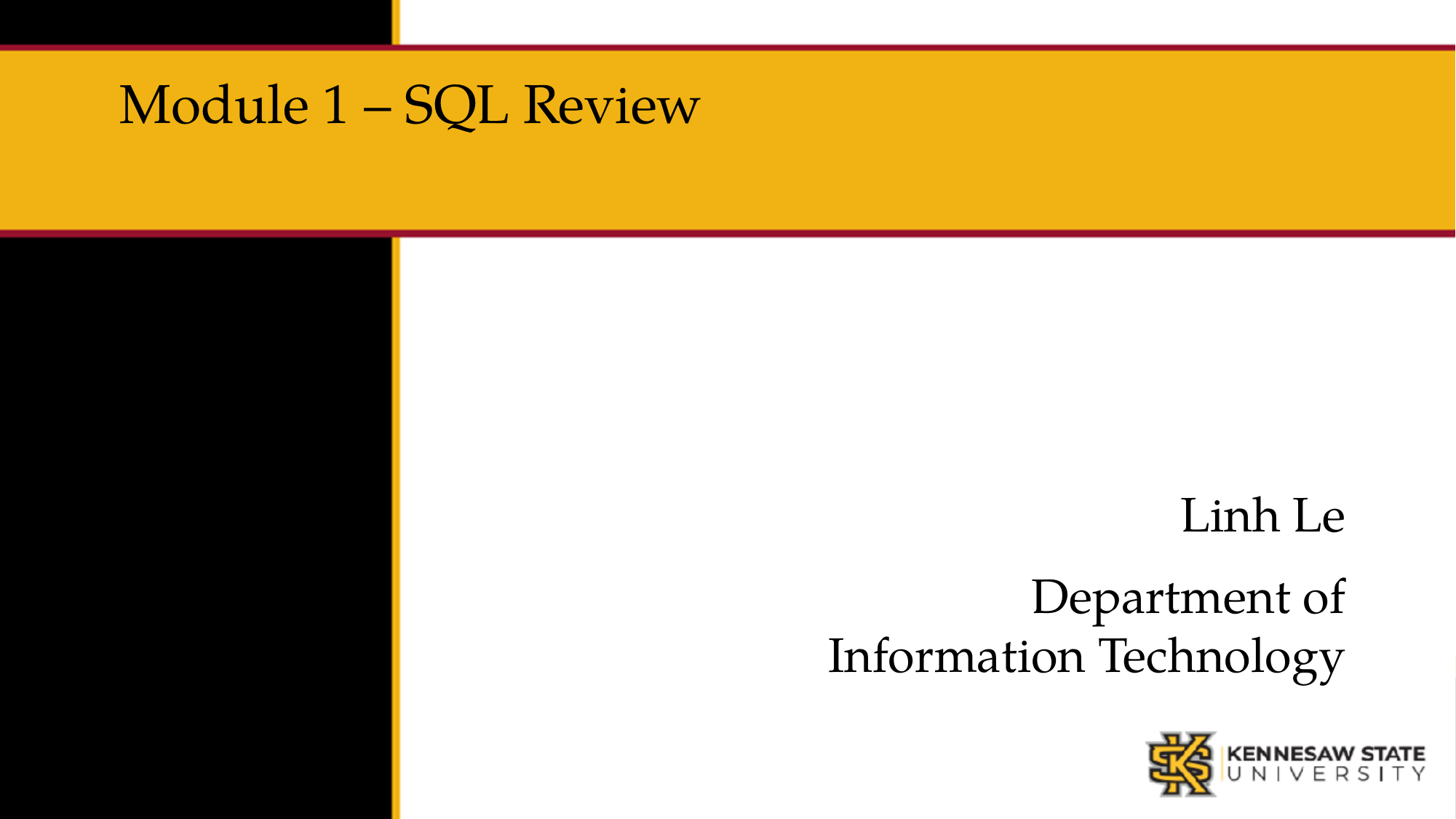

# Module 1 – SQL Review
Linh Le
Department of Information Technology